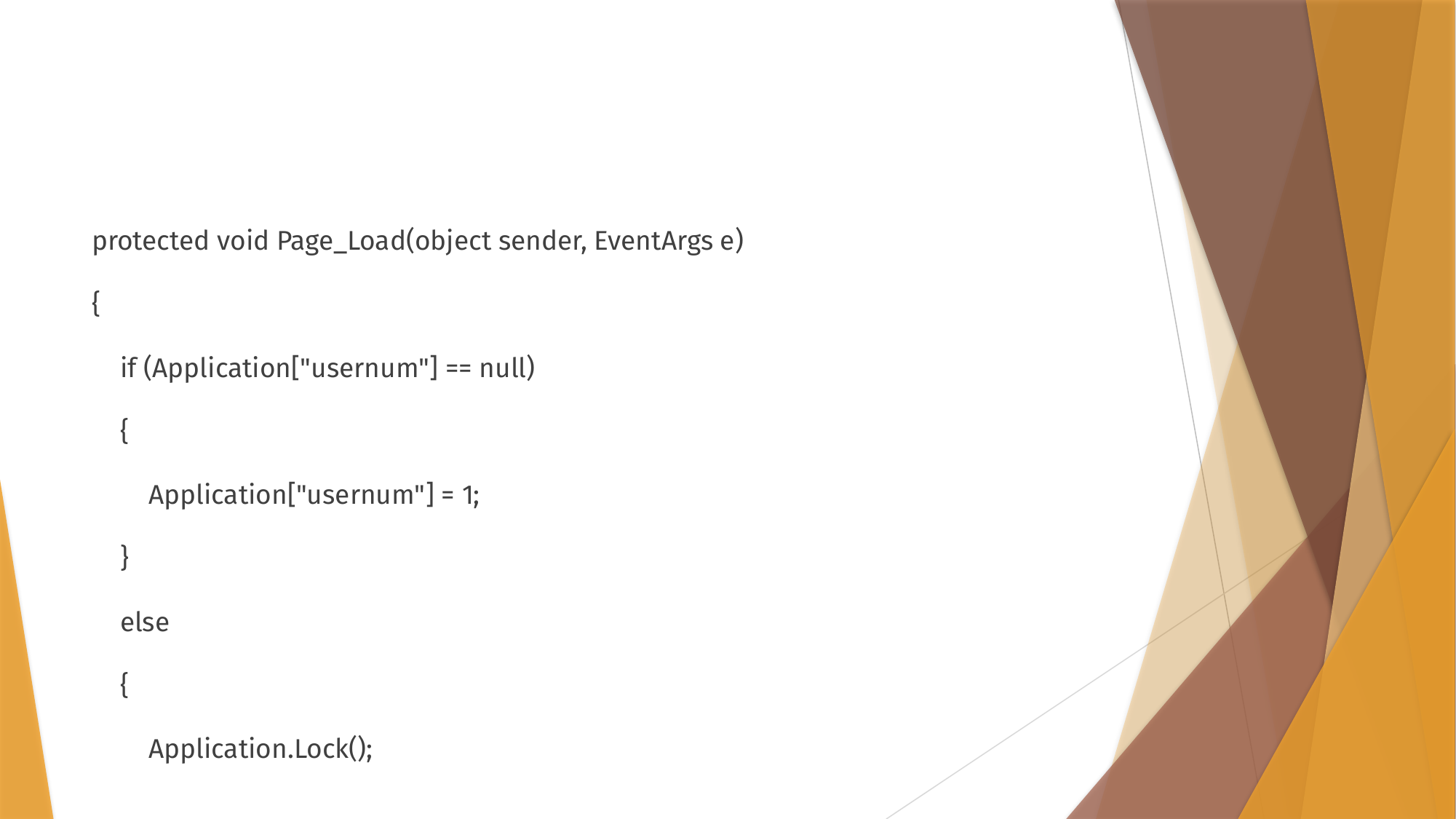

#
protected void Page_Load(object sender, EventArgs e)
{
    if (Application["usernum"] == null)
    {
        Application["usernum"] = 1;
    }
    else
    {
        Application.Lock();